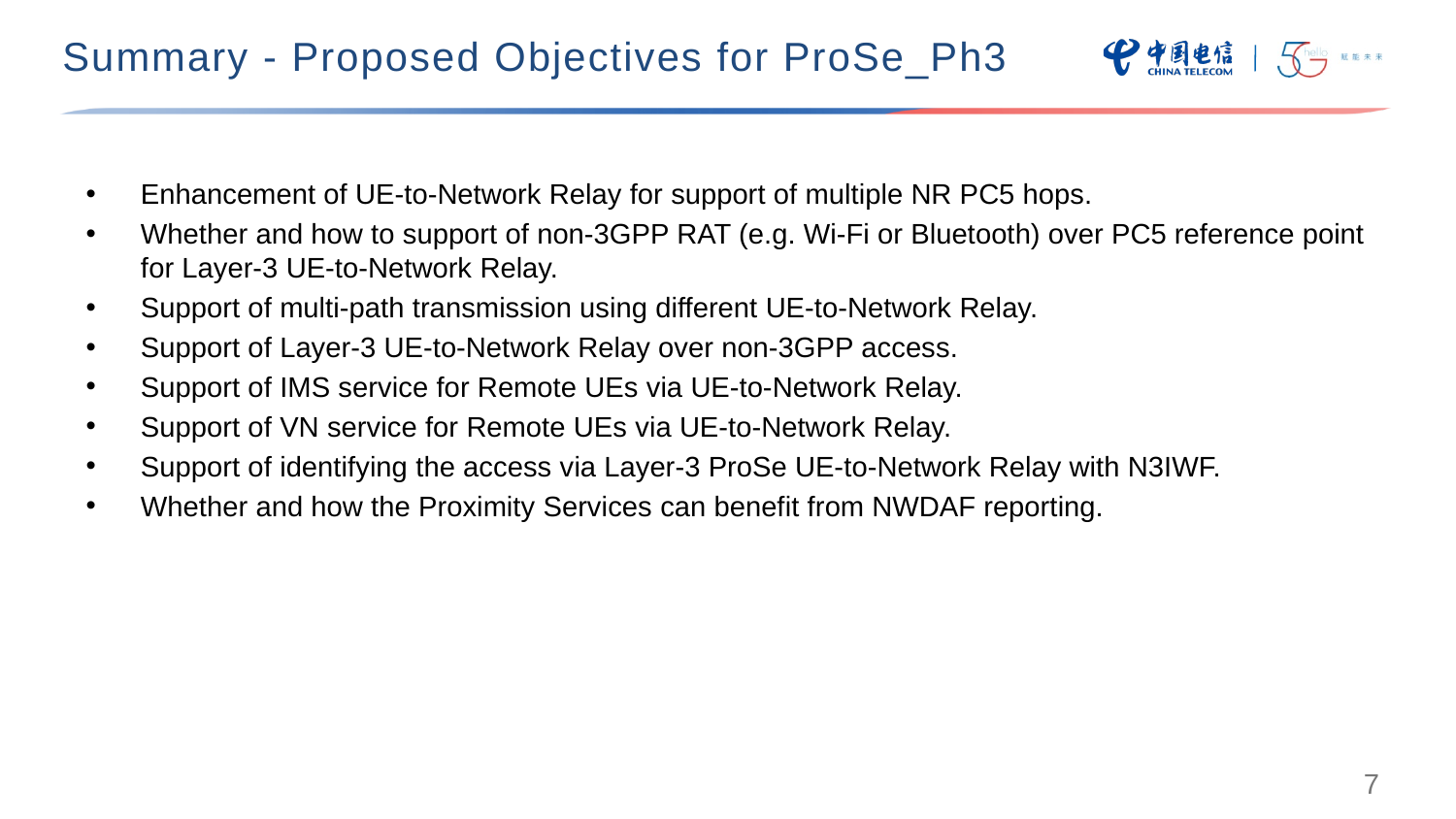

Summary - Proposed Objectives for ProSe_Ph3

Enhancement of UE-to-Network Relay for support of multiple NR PC5 hops.
Whether and how to support of non-3GPP RAT (e.g. Wi-Fi or Bluetooth) over PC5 reference point for Layer-3 UE-to-Network Relay.
Support of multi-path transmission using different UE-to-Network Relay.
Support of Layer-3 UE-to-Network Relay over non-3GPP access.
Support of IMS service for Remote UEs via UE-to-Network Relay.
Support of VN service for Remote UEs via UE-to-Network Relay.
Support of identifying the access via Layer-3 ProSe UE-to-Network Relay with N3IWF.
Whether and how the Proximity Services can benefit from NWDAF reporting.

7